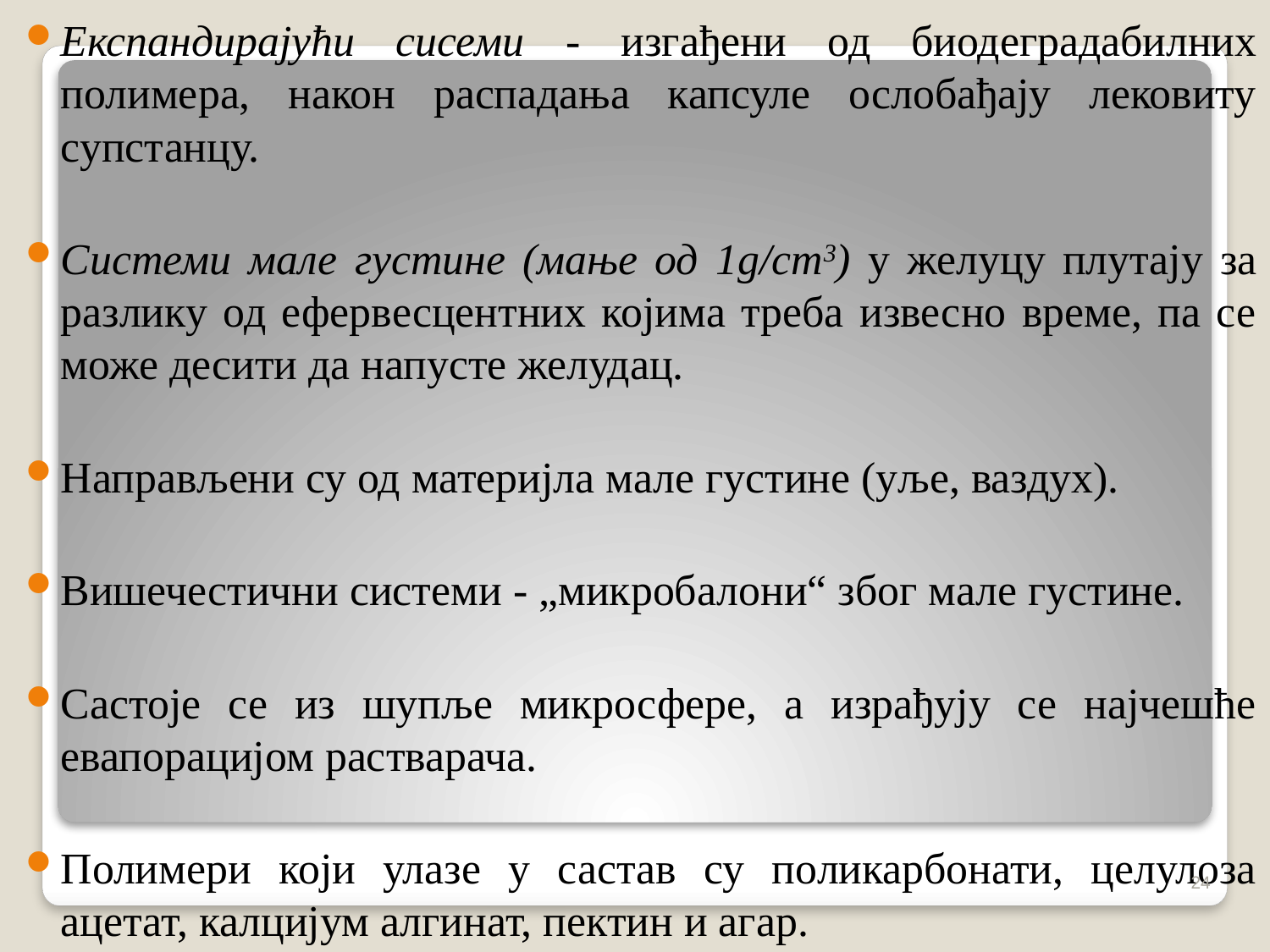

Експандирајући сисеми - изгађени од биодеградабилних полимера, након распадања капсуле ослобађају лековиту супстанцу.

Системи мале густине (мање од 1g/cm3) у желуцу плутају за разлику од ефервесцентних којима треба извесно време, па се може десити да напусте желудац.

Направљени су од материјла мале густине (уље, ваздух).

Вишечестични системи - „микробалони“ због мале густине.

Састоје се из шупље микросфере, а израђују се најчешће евапорацијом растварача.

Полимери који улазе у састав су поликарбонати, целулоза ацетат, калцијум алгинат, пектин и агар.

24